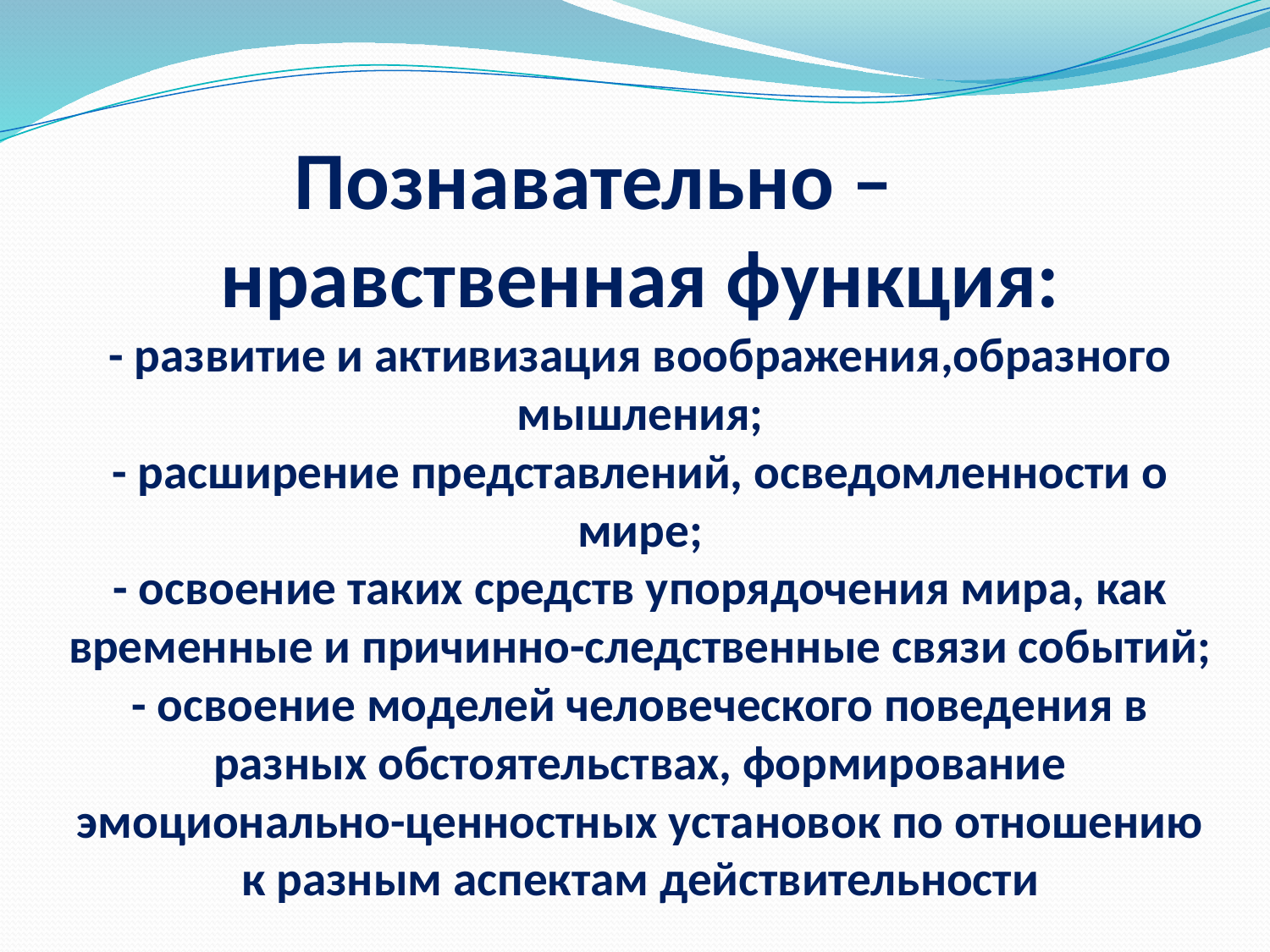

# Познавательно –      нравственная функция: - развитие и активизация воображения,образного мышления; - расширение представлений, осведомленности о мире; - освоение таких средств упорядочения мира, как временные и причинно-следственные связи событий; - освоение моделей человеческого поведения в разных обстоятельствах, формирование эмоционально-ценностных установок по отношению к разным аспектам действительности